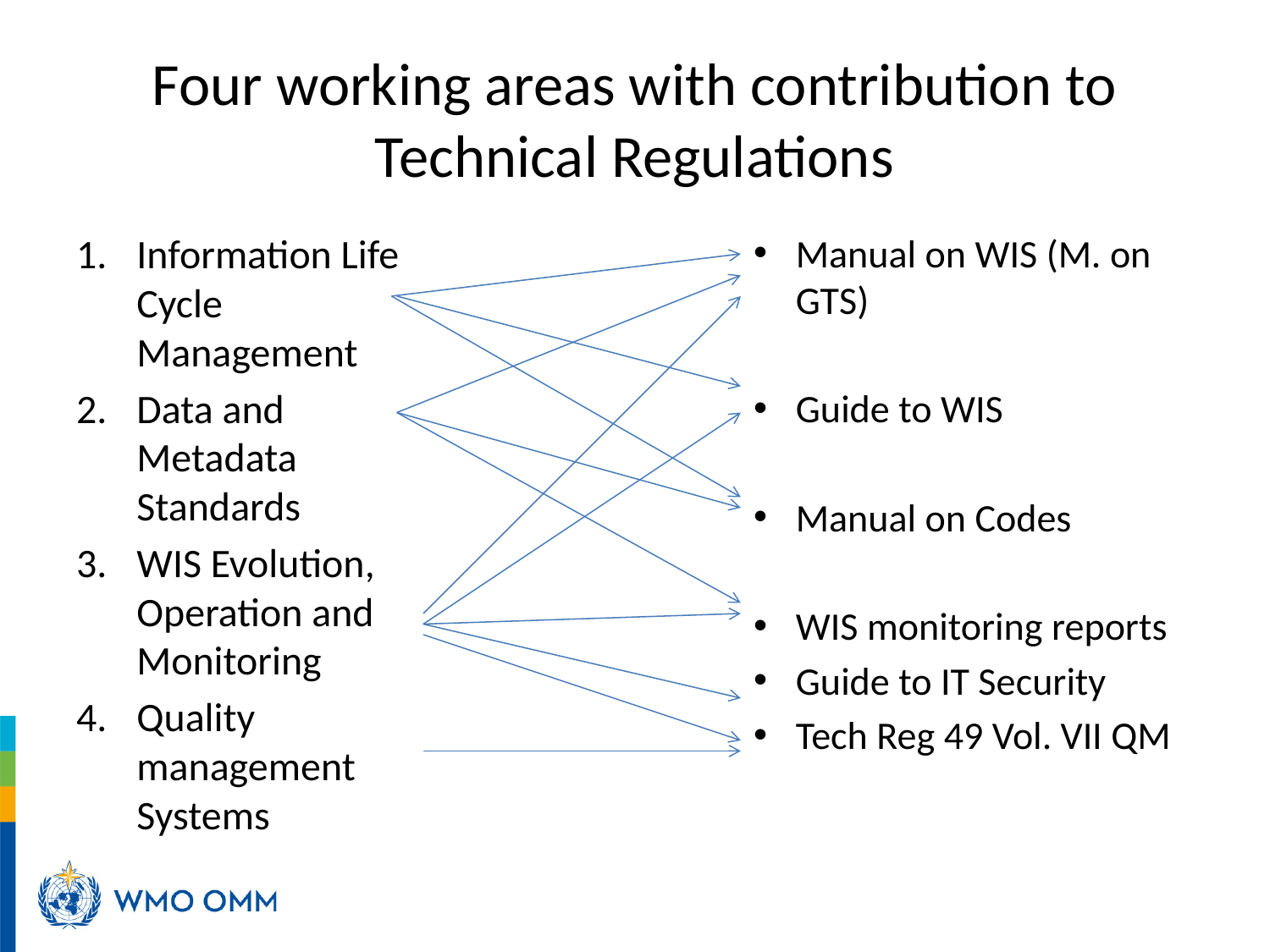

# Four working areas with contribution to Technical Regulations
Information Life Cycle Management
Data and Metadata Standards
WIS Evolution,  Operation and Monitoring
Quality management Systems
Manual on WIS (M. on GTS)

Guide to WIS

Manual on Codes

WIS monitoring reports
Guide to IT Security
Tech Reg 49 Vol. VII QM